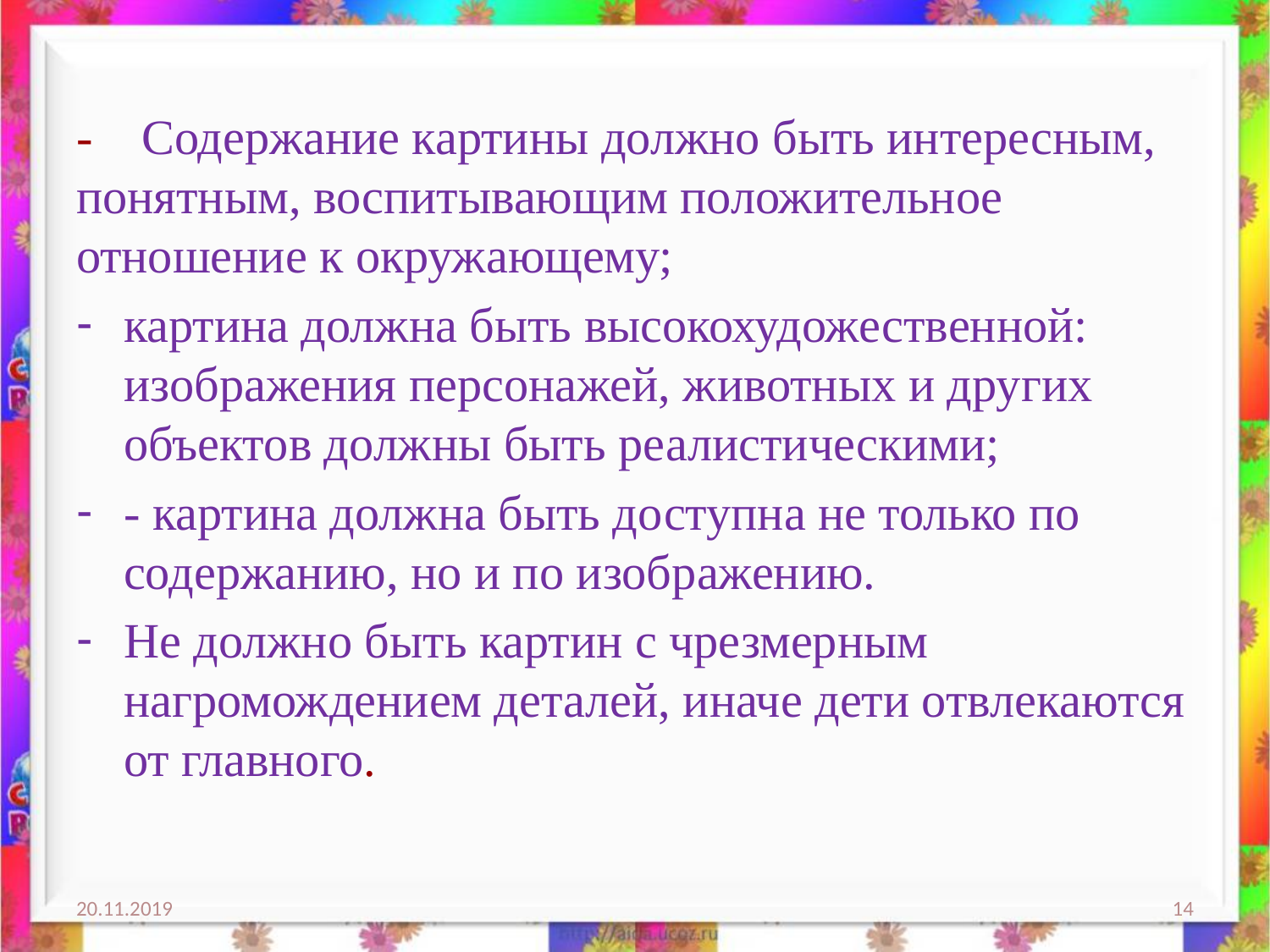

#
-    Содержание картины должно быть интересным, понятным, воспитывающим положительное отношение к окружающему;
картина должна быть высокохудожественной: изображения персонажей, животных и других объектов должны быть реалистическими;
- картина должна быть доступна не только по содержанию, но и по изображению.
Не должно быть картин с чрезмерным нагромождением деталей, иначе дети отвлекаются от главного.
20.11.2019
14